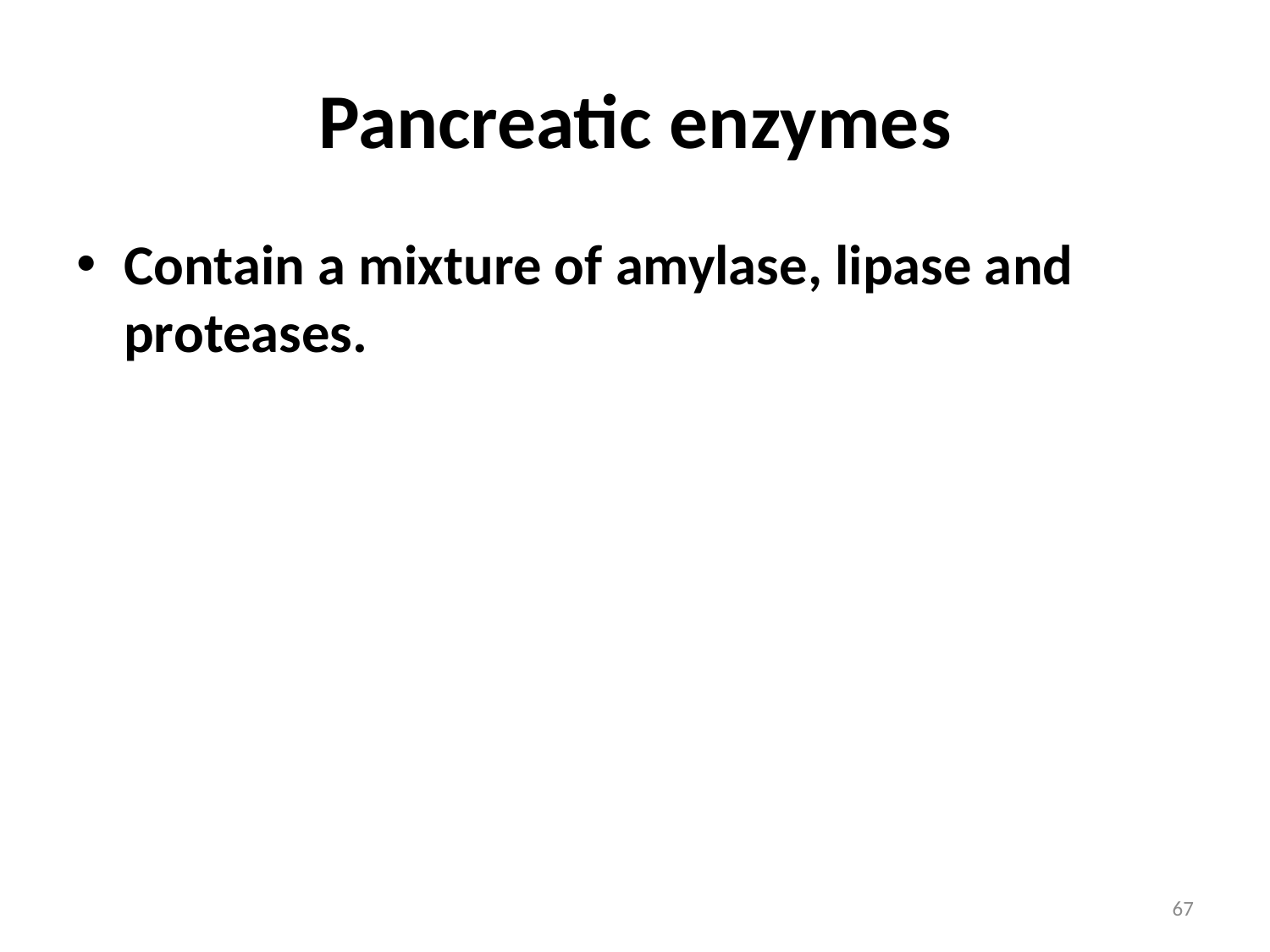

# Pancreatic enzymes
Contain a mixture of amylase, lipase and proteases.

67